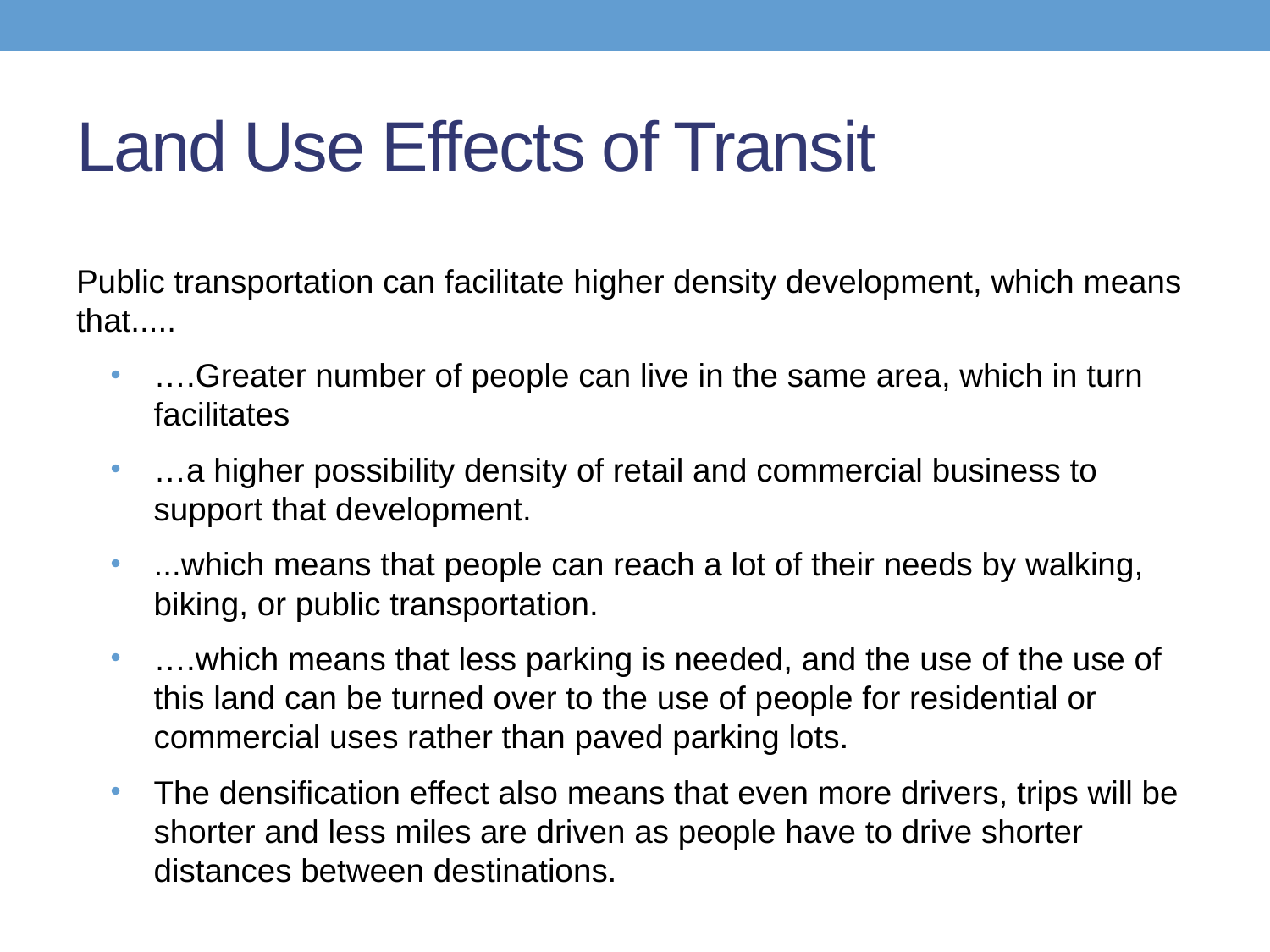

# Land Use Effects of Transit
Public transportation can facilitate higher density development, which means that.....
….Greater number of people can live in the same area, which in turn facilitates
…a higher possibility density of retail and commercial business to support that development.
...which means that people can reach a lot of their needs by walking, biking, or public transportation.
….which means that less parking is needed, and the use of the use of this land can be turned over to the use of people for residential or commercial uses rather than paved parking lots.
The densification effect also means that even more drivers, trips will be shorter and less miles are driven as people have to drive shorter distances between destinations.